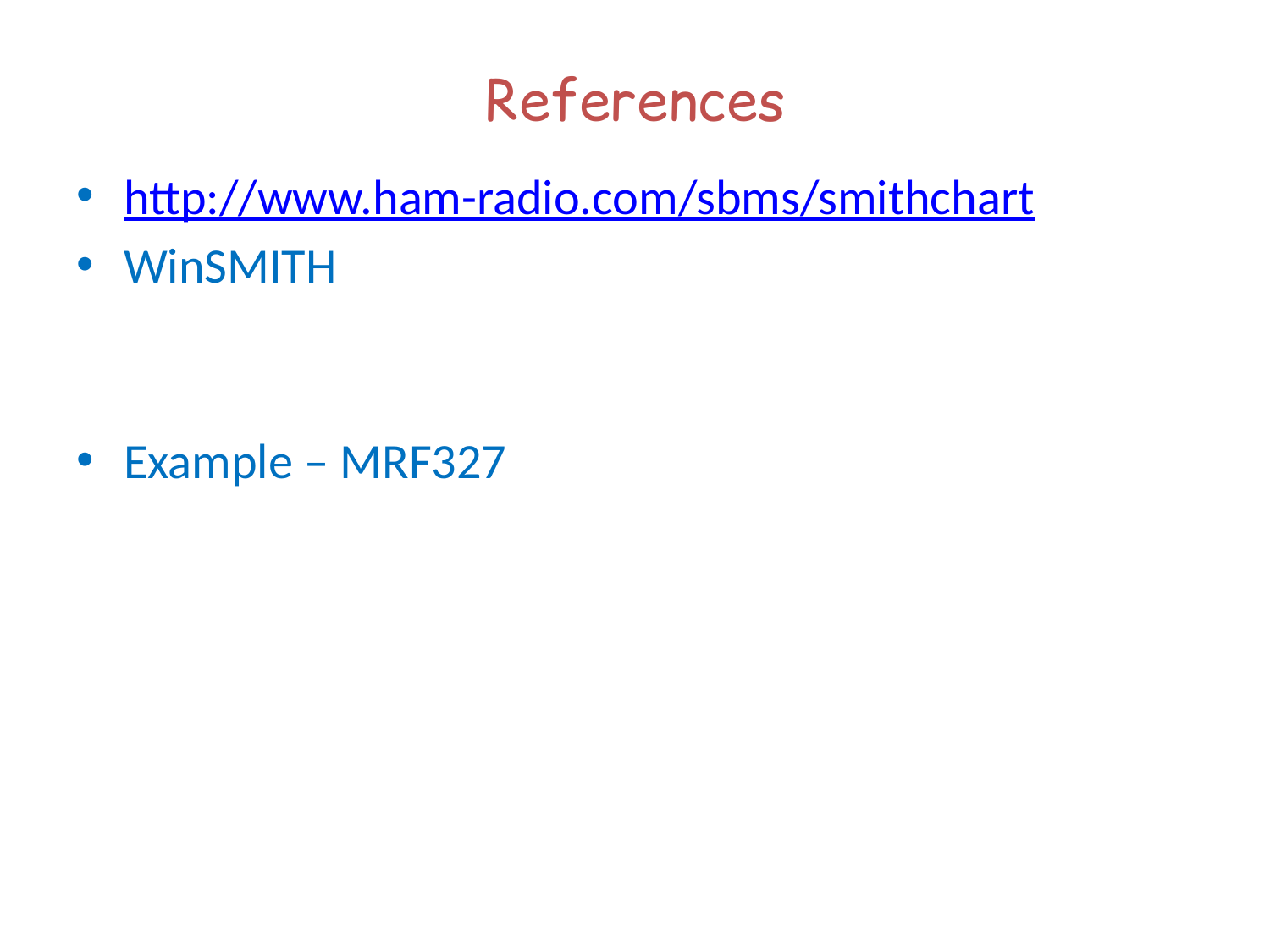

# References
http://www.ham-radio.com/sbms/smithchart
WinSMITH

Example – MRF327